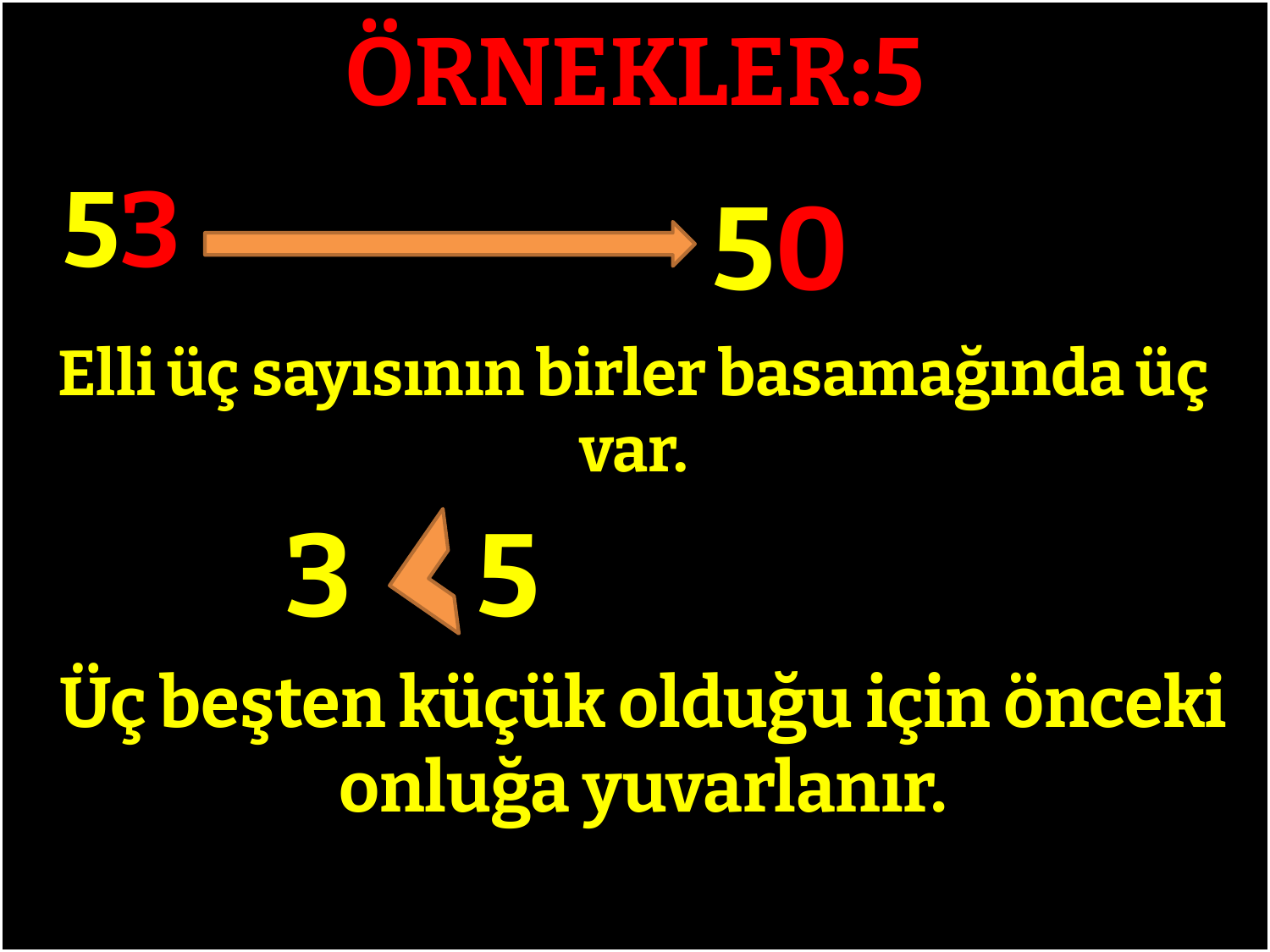

ÖRNEKLER:5
53
50

#
Elli üç sayısının birler basamağında üç var.
3
5

Üç beşten küçük olduğu için önceki onluğa yuvarlanır.